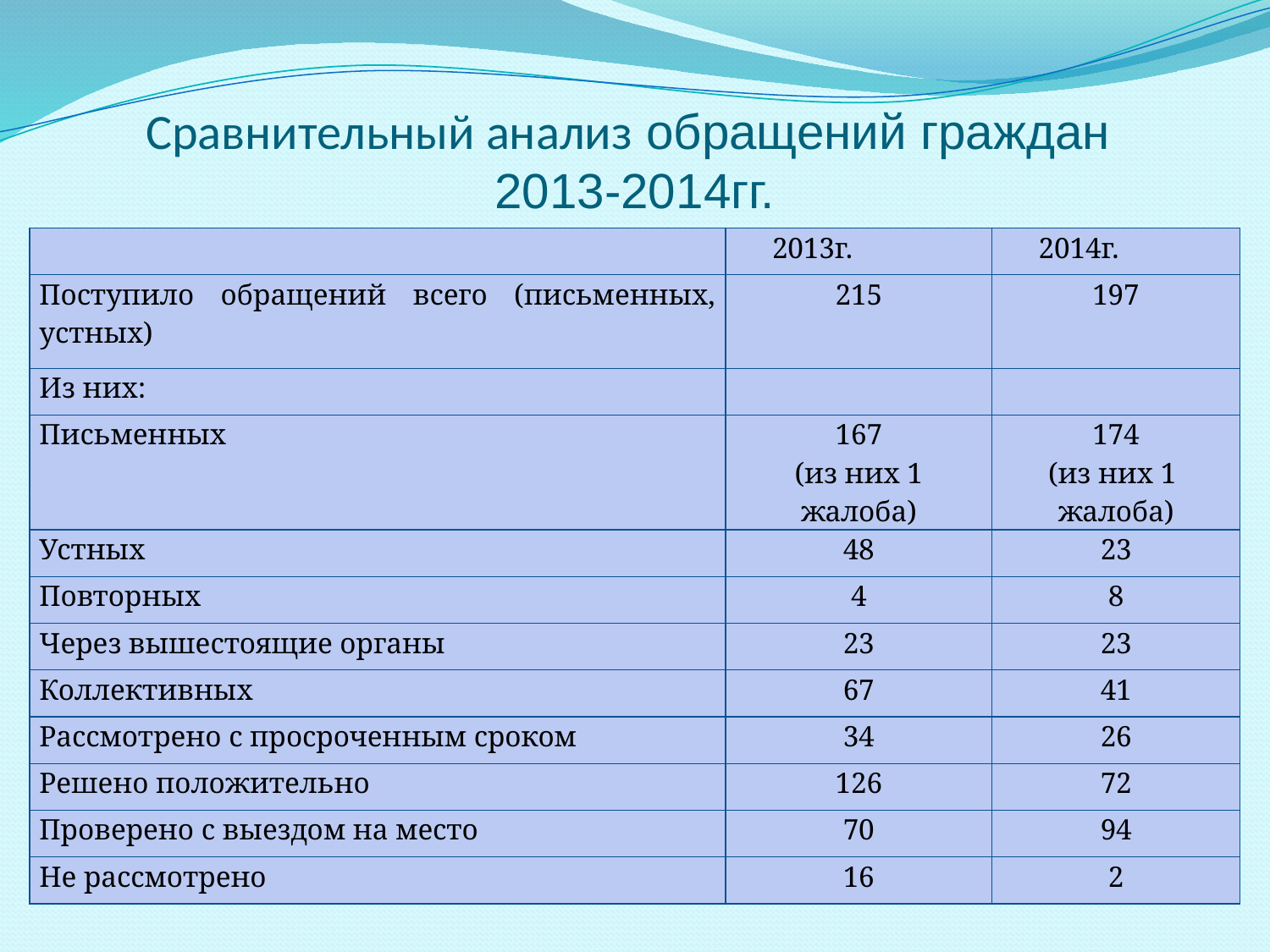

# Сравнительный анализ обращений граждан 2013-2014гг.
|  | 2013г. | 2014г. |
| --- | --- | --- |
| Поступило обращений всего (письменных, устных) | 215 | 197 |
| Из них: |  |  |
| Письменных | 167 (из них 1 жалоба) | 174 (из них 1 жалоба) |
| Устных | 48 | 23 |
| Повторных | 4 | 8 |
| Через вышестоящие органы | 23 | 23 |
| Коллективных | 67 | 41 |
| Рассмотрено с просроченным сроком | 34 | 26 |
| Решено положительно | 126 | 72 |
| Проверено с выездом на место | 70 | 94 |
| Не рассмотрено | 16 | 2 |